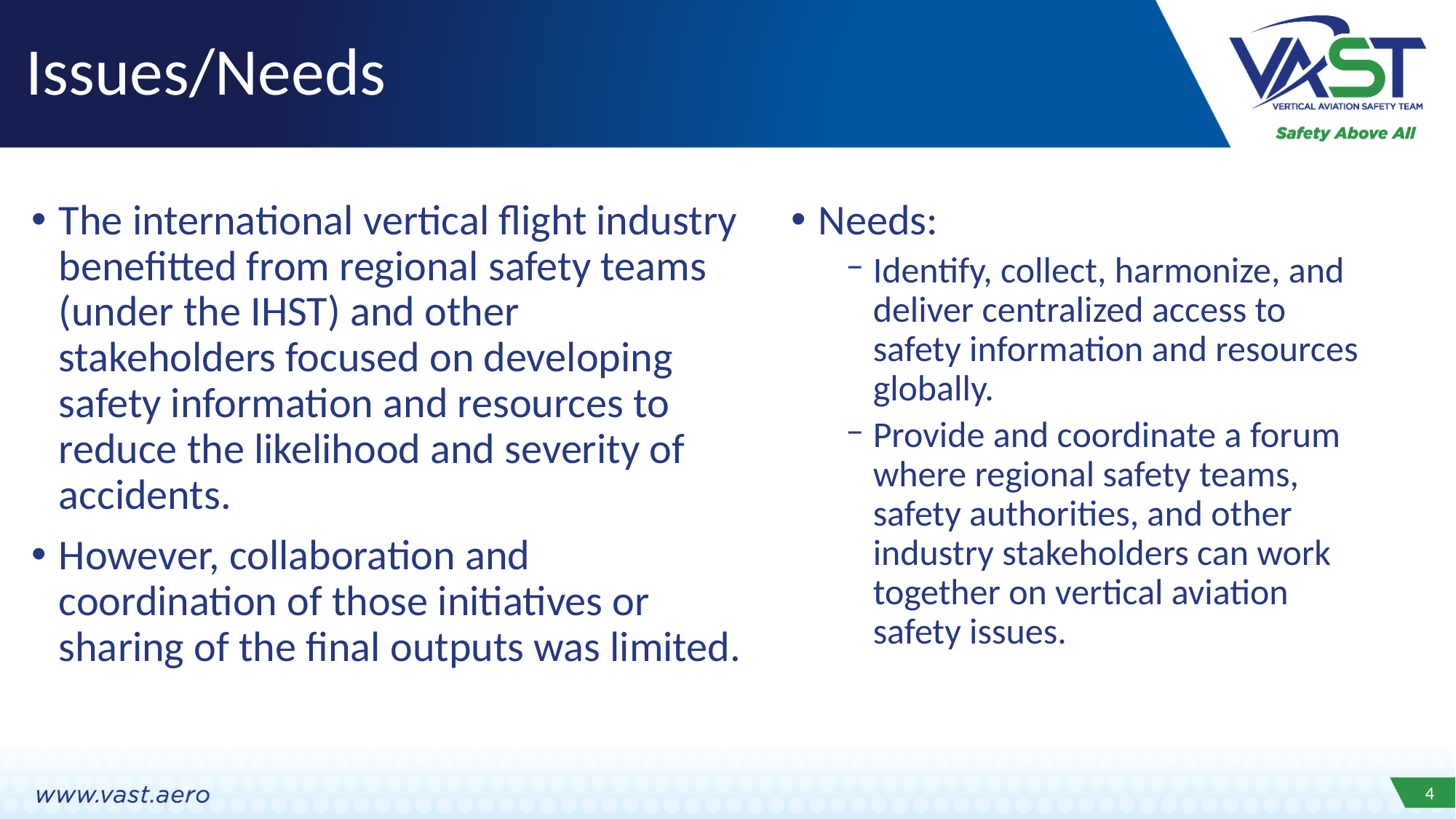

# Issues/Needs
The international vertical flight industry benefitted from regional safety teams (under the IHST) and other stakeholders focused on developing safety information and resources to reduce the likelihood and severity of accidents.
However, collaboration and coordination of those initiatives or sharing of the final outputs was limited.

Needs:
Identify, collect, harmonize, and deliver centralized access to safety information and resources globally.
Provide and coordinate a forum where regional safety teams, safety authorities, and other industry stakeholders can work together on vertical aviation safety issues.

4